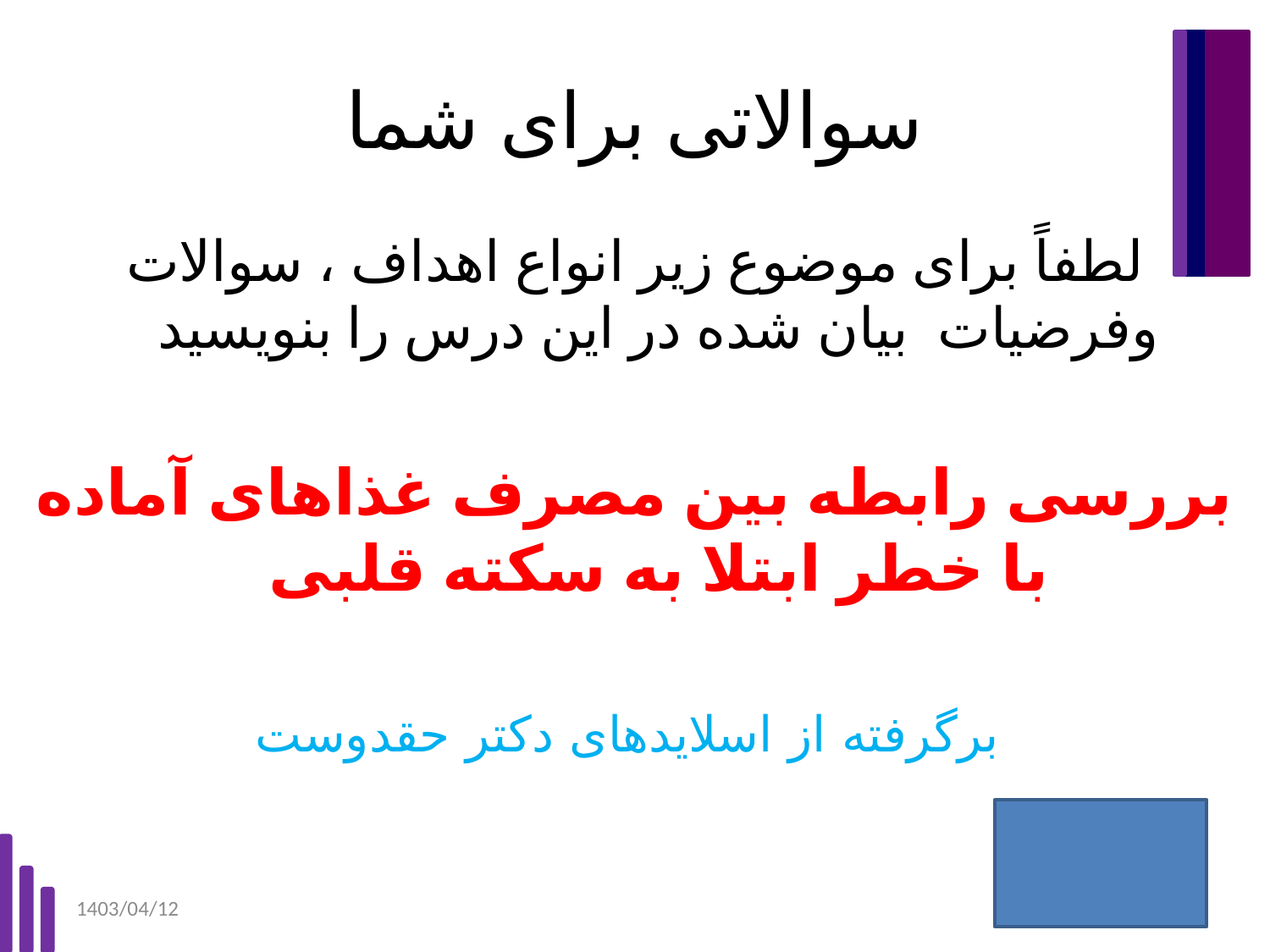

# سوالاتی برای شما
لطفاً برای موضوع زیر انواع اهداف ، سوالات وفرضیات  بیان شده در این درس را بنویسید

بررسی رابطه بین مصرف غذاهای آماده با خطر ابتلا به سکته قلبی

برگرفته از اسلایدهای دکتر حقدوست

1403/04/12